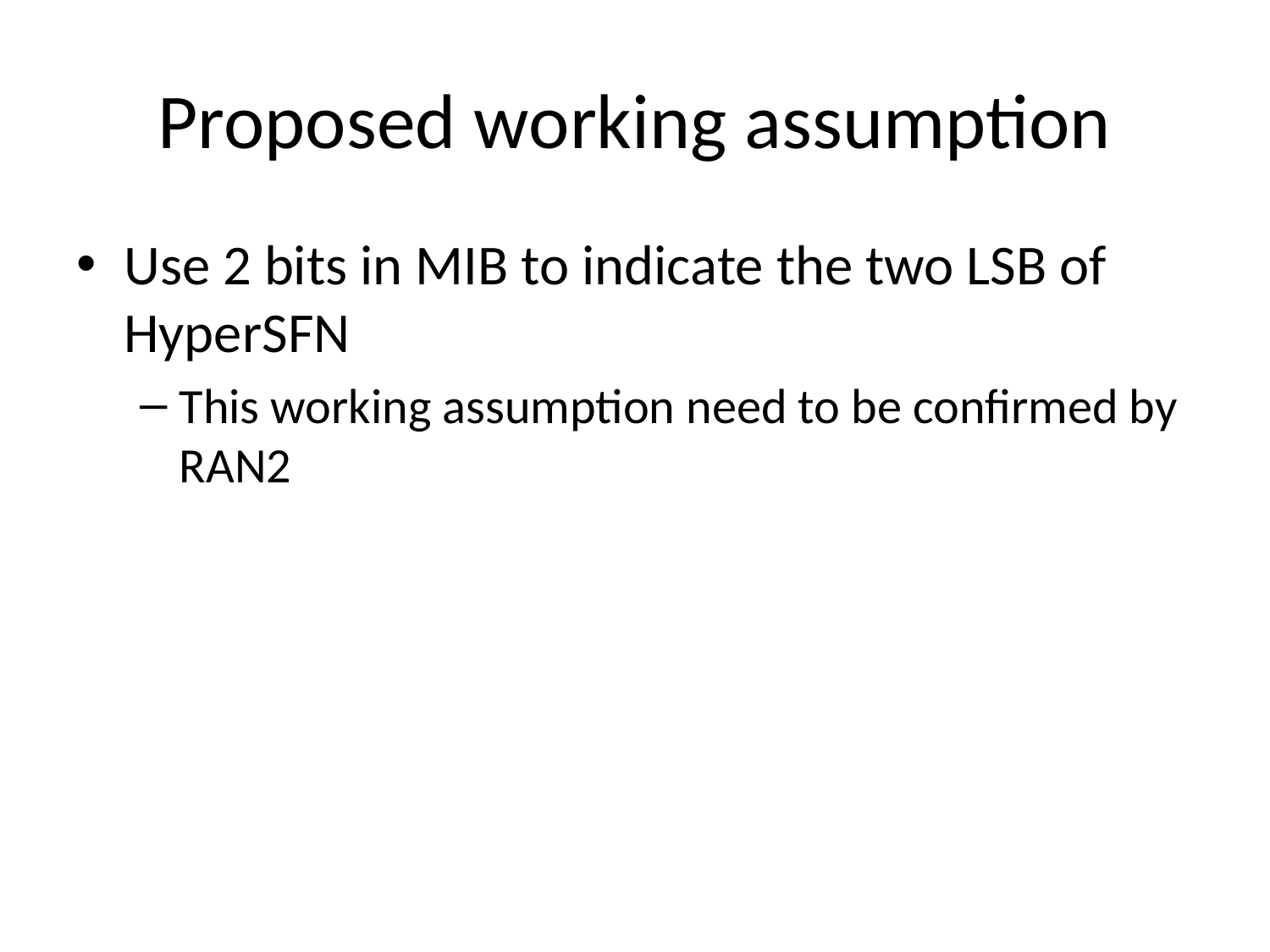

# Proposed working assumption
Use 2 bits in MIB to indicate the two LSB of HyperSFN
This working assumption need to be confirmed by RAN2